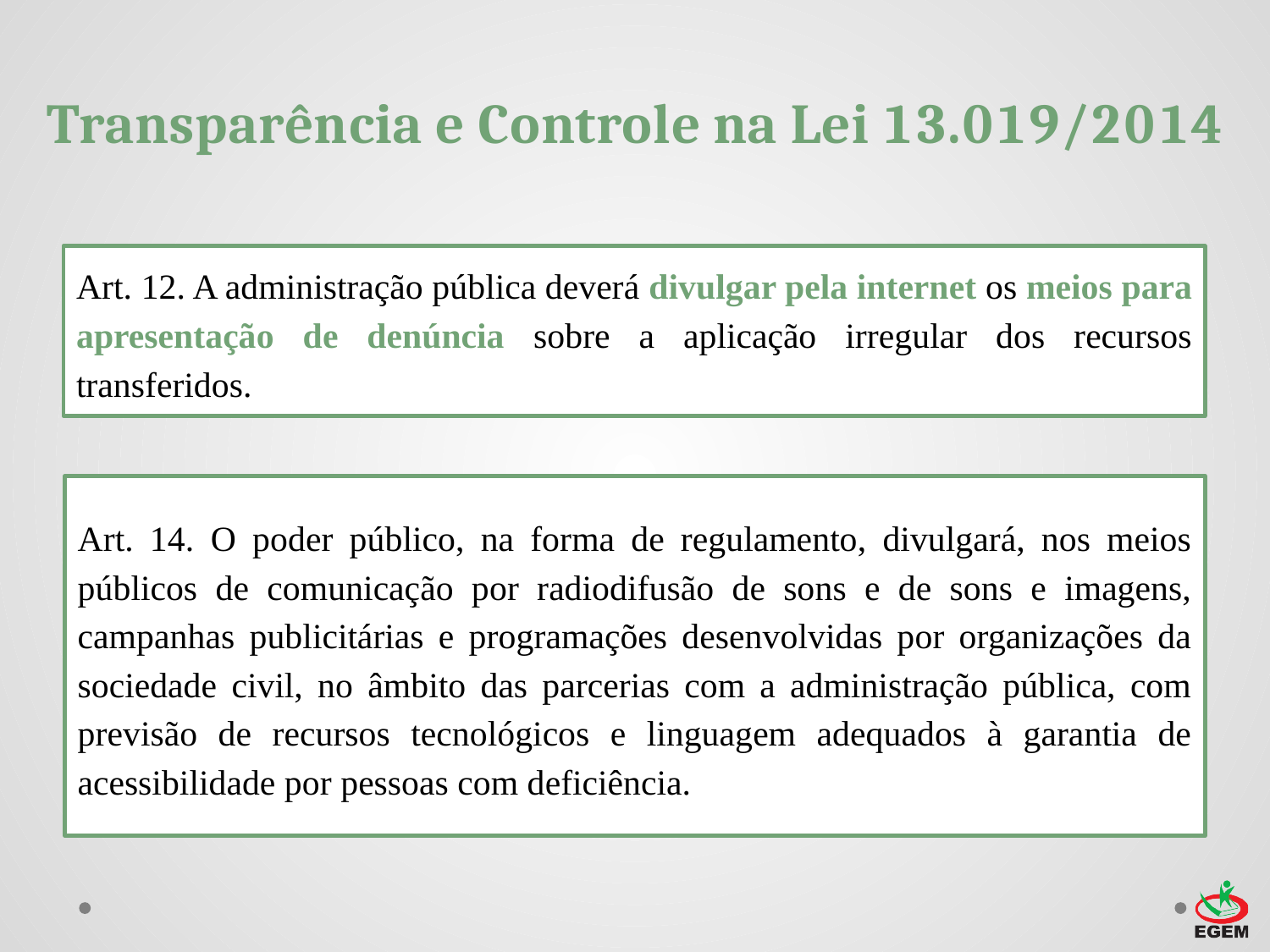

# Transparência e Controle na Lei 13.019/2014
Art. 12. A administração pública deverá divulgar pela internet os meios para apresentação de denúncia sobre a aplicação irregular dos recursos transferidos.
Art. 14. O poder público, na forma de regulamento, divulgará, nos meios públicos de comunicação por radiodifusão de sons e de sons e imagens, campanhas publicitárias e programações desenvolvidas por organizações da sociedade civil, no âmbito das parcerias com a administração pública, com previsão de recursos tecnológicos e linguagem adequados à garantia de acessibilidade por pessoas com deficiência.